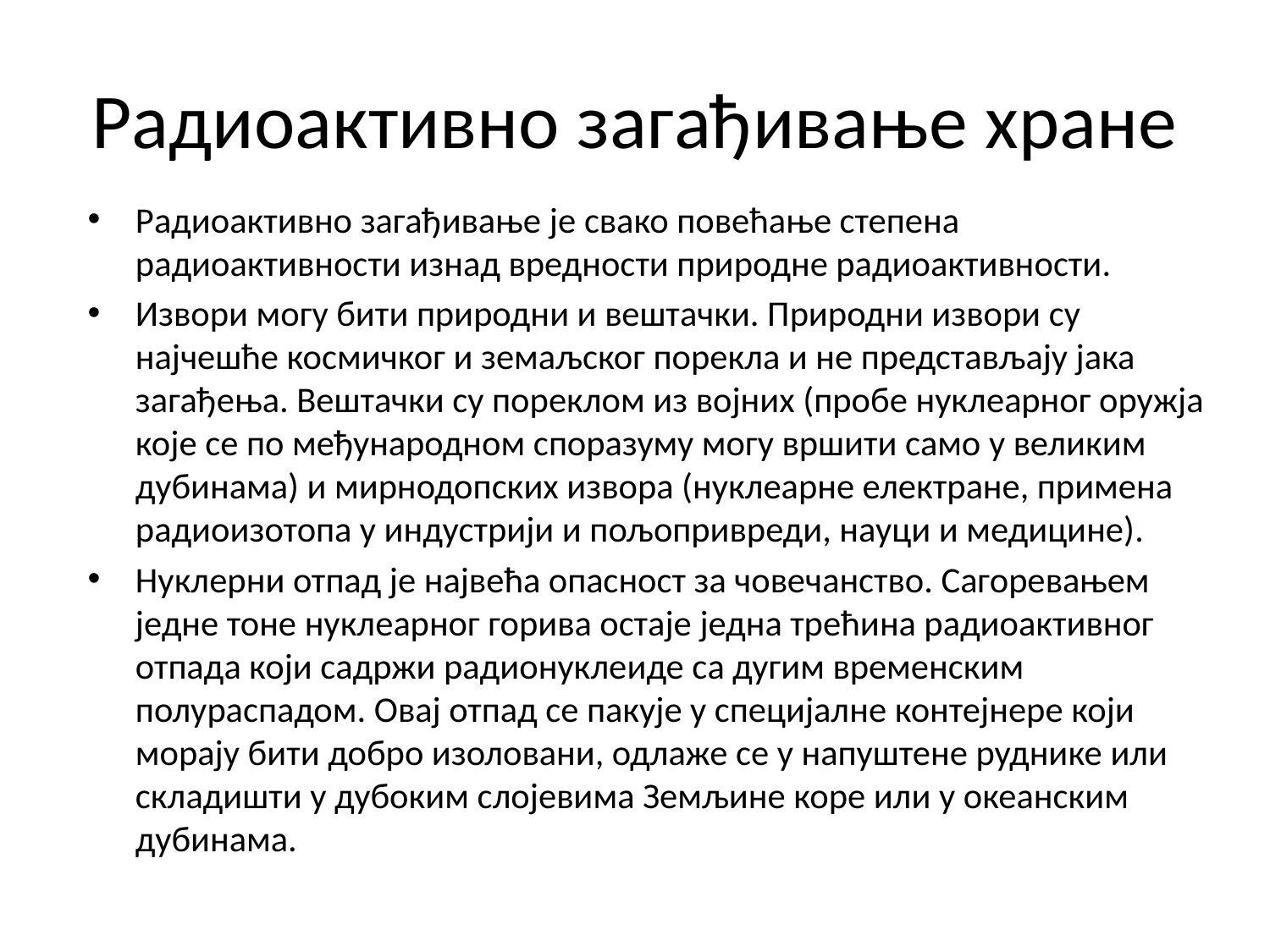

# Радиоактивно загађивање хране
Радиоактивно загађивање је свако повећање степена радиоактивности изнад вредности природне радиоактивности.
Извори могу бити природни и вештачки. Природни извори су најчешће космичког и земаљског порекла и не представљају јака загађења. Вештачки су пореклом из војних (пробе нуклеарног оружја које се по међународном споразуму могу вршити само у великим дубинама) и мирнодопских извора (нуклеарне електране, примена радиоизотопа у индустрији и пољопривреди, науци и медицине).
Нуклерни отпад је највећа опасност за човечанство. Сагоревањем једне тоне нуклеарног горива остаје једна трећина радиоактивног отпада који садржи радионуклеиде са дугим временским полураспадом. Овај отпад се пакује у специјалне контејнере који морају бити добро изоловани, одлаже се у напуштене руднике или складишти у дубоким слојевима Земљине коре или у океанским дубинама.